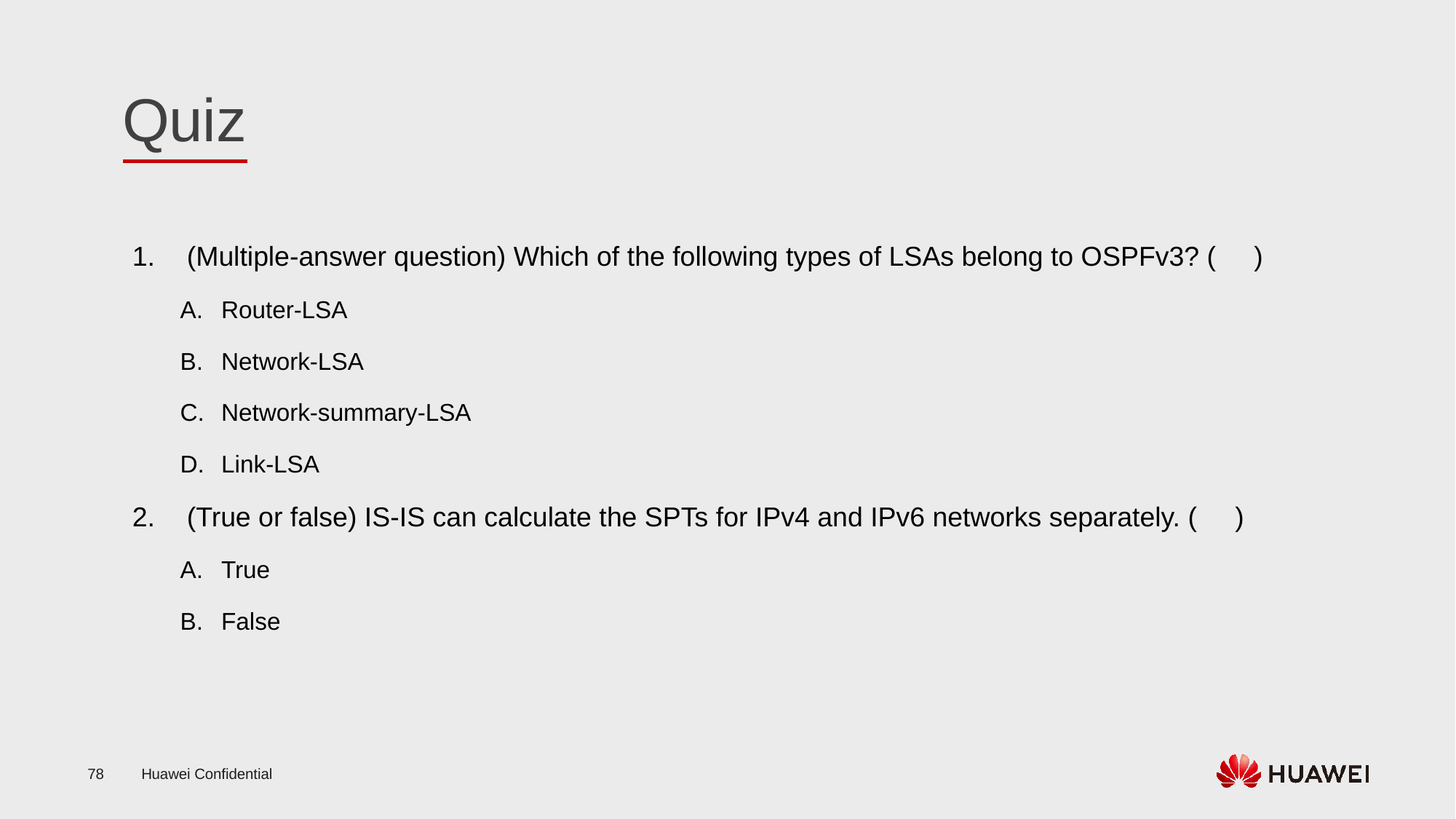

(Multiple-answer question) Which of the following types of LSAs belong to OSPFv3? (     )
Router-LSA
Network-LSA
Network-summary-LSA
Link-LSA
(True or false) IS-IS can calculate the SPTs for IPv4 and IPv6 networks separately. (     )
True
False